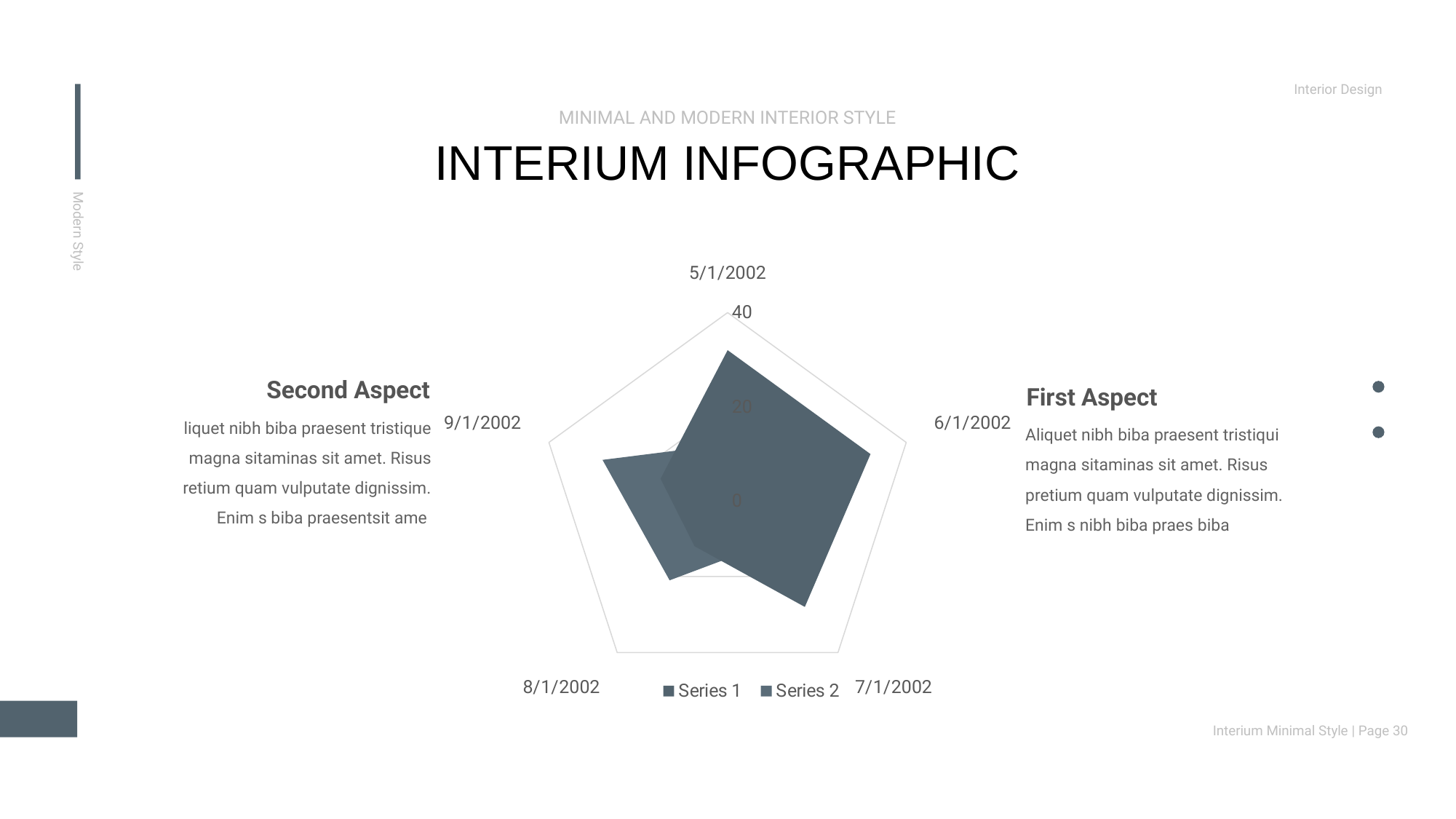

Interior Design

MINIMAL AND MODERN INTERIOR STYLE
INTERIUM INFOGRAPHIC

### Chart

| Category | Series 1 | Series 2 |
|---|---|---|
| 37377 | 32.0 | 12.0 |
| 37408 | 32.0 | 12.0 |
| 37438 | 28.0 | 12.0 |
| 37469 | 12.0 | 21.0 |
| 37500 | 15.0 | 28.0 |
Modern Style
Second Aspect
First Aspect

liquet nibh biba praesent tristique magna sitaminas sit amet. Risus retium quam vulputate dignissim. Enim s biba praesentsit ame
Aliquet nibh biba praesent tristiqui magna sitaminas sit amet. Risus pretium quam vulputate dignissim. Enim s nibh biba praes biba

Interium Minimal Style | Page 30